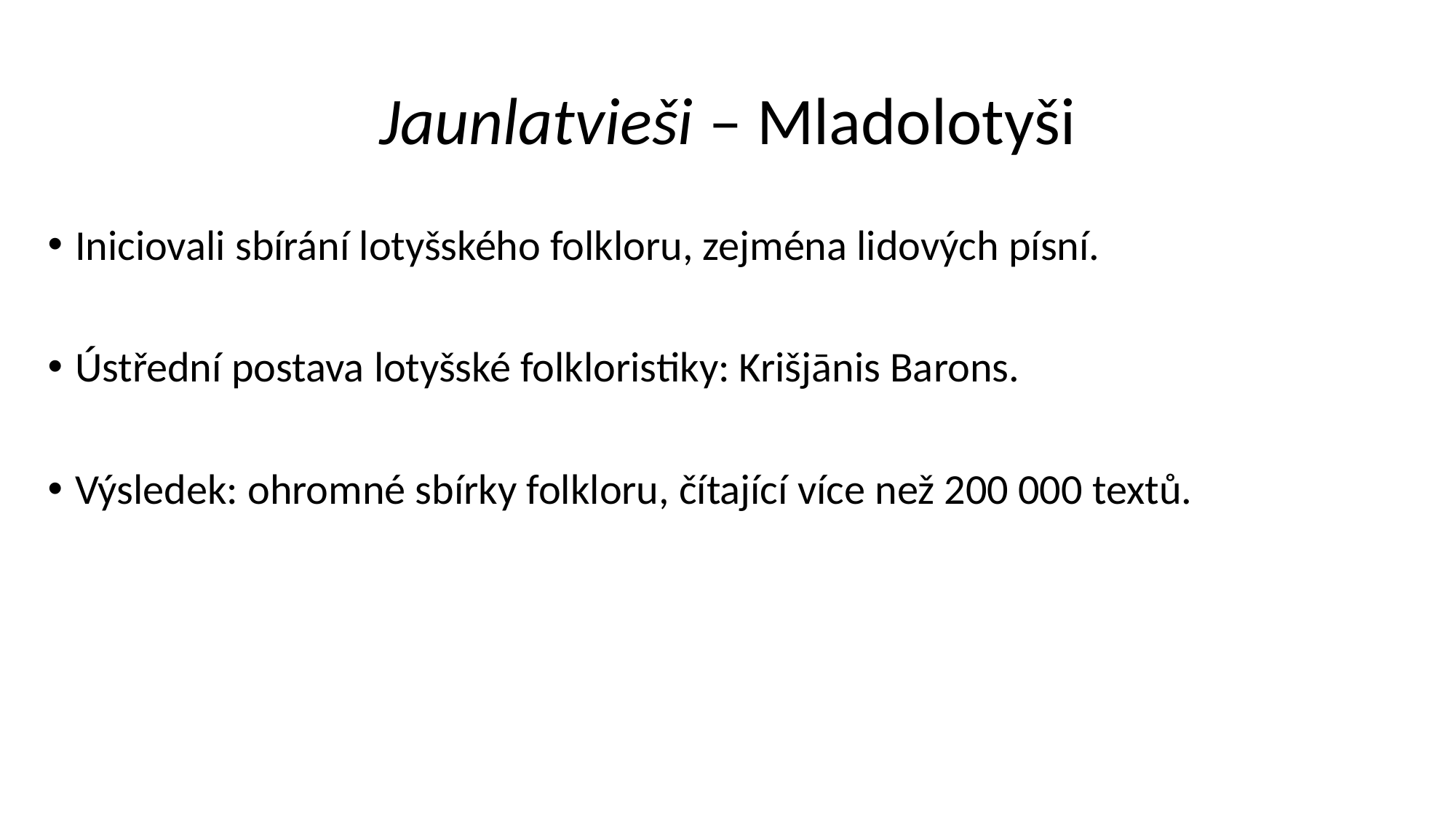

# Jaunlatvieši – Mladolotyši
Iniciovali sbírání lotyšského folkloru, zejména lidových písní.

Ústřední postava lotyšské folkloristiky: Krišjānis Barons.

Výsledek: ohromné sbírky folkloru, čítající více než 200 000 textů.